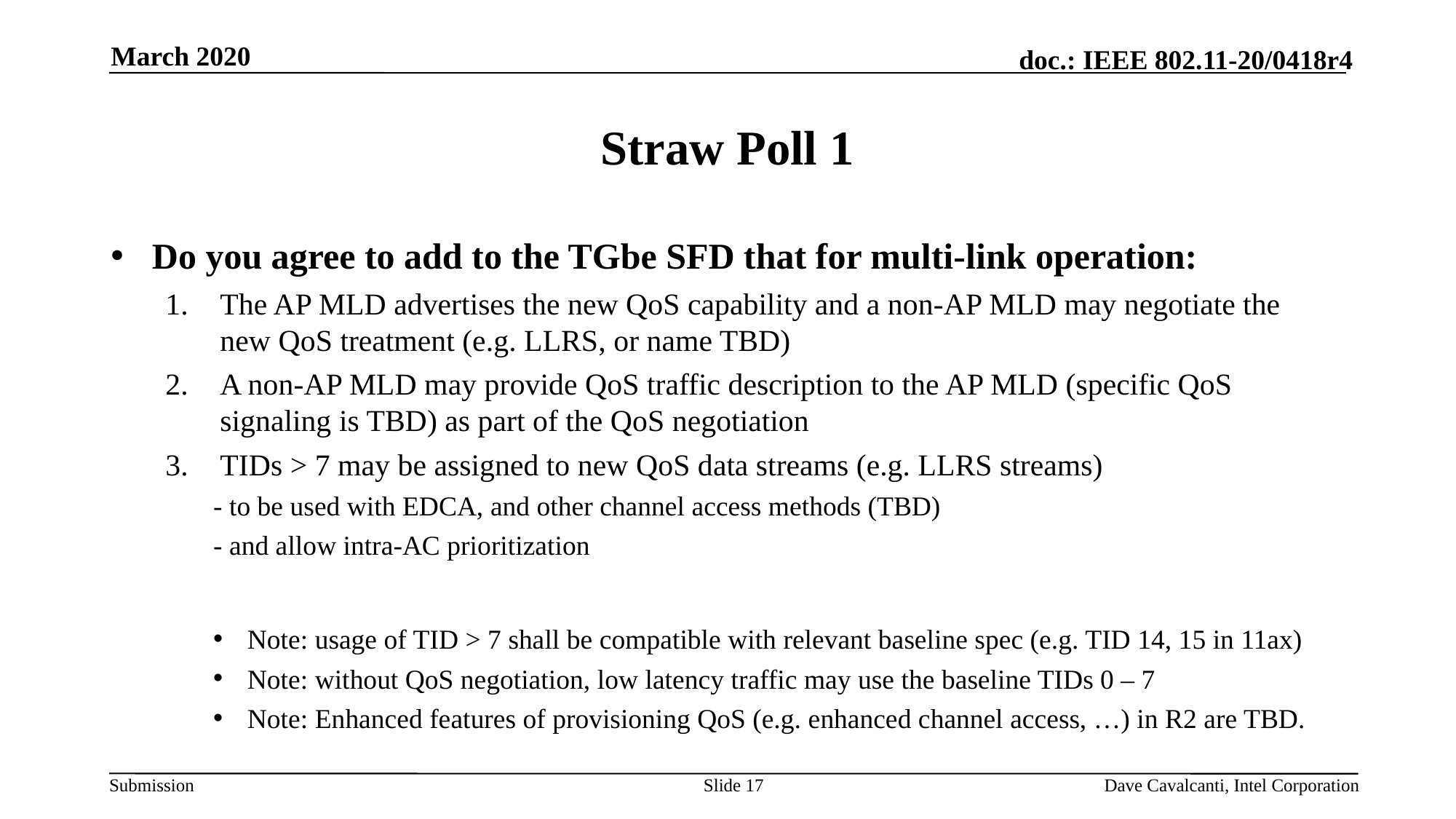

March 2020
# Straw Poll 1
Do you agree to add to the TGbe SFD that for multi-link operation:
The AP MLD advertises the new QoS capability and a non-AP MLD may negotiate the new QoS treatment (e.g. LLRS, or name TBD)
A non-AP MLD may provide QoS traffic description to the AP MLD (specific QoS signaling is TBD) as part of the QoS negotiation
TIDs > 7 may be assigned to new QoS data streams (e.g. LLRS streams)
- to be used with EDCA, and other channel access methods (TBD)
- and allow intra-AC prioritization

Note: usage of TID > 7 shall be compatible with relevant baseline spec (e.g. TID 14, 15 in 11ax)
Note: without QoS negotiation, low latency traffic may use the baseline TIDs 0 – 7
Note: Enhanced features of provisioning QoS (e.g. enhanced channel access, …) in R2 are TBD.

Slide 17
Dave Cavalcanti, Intel Corporation